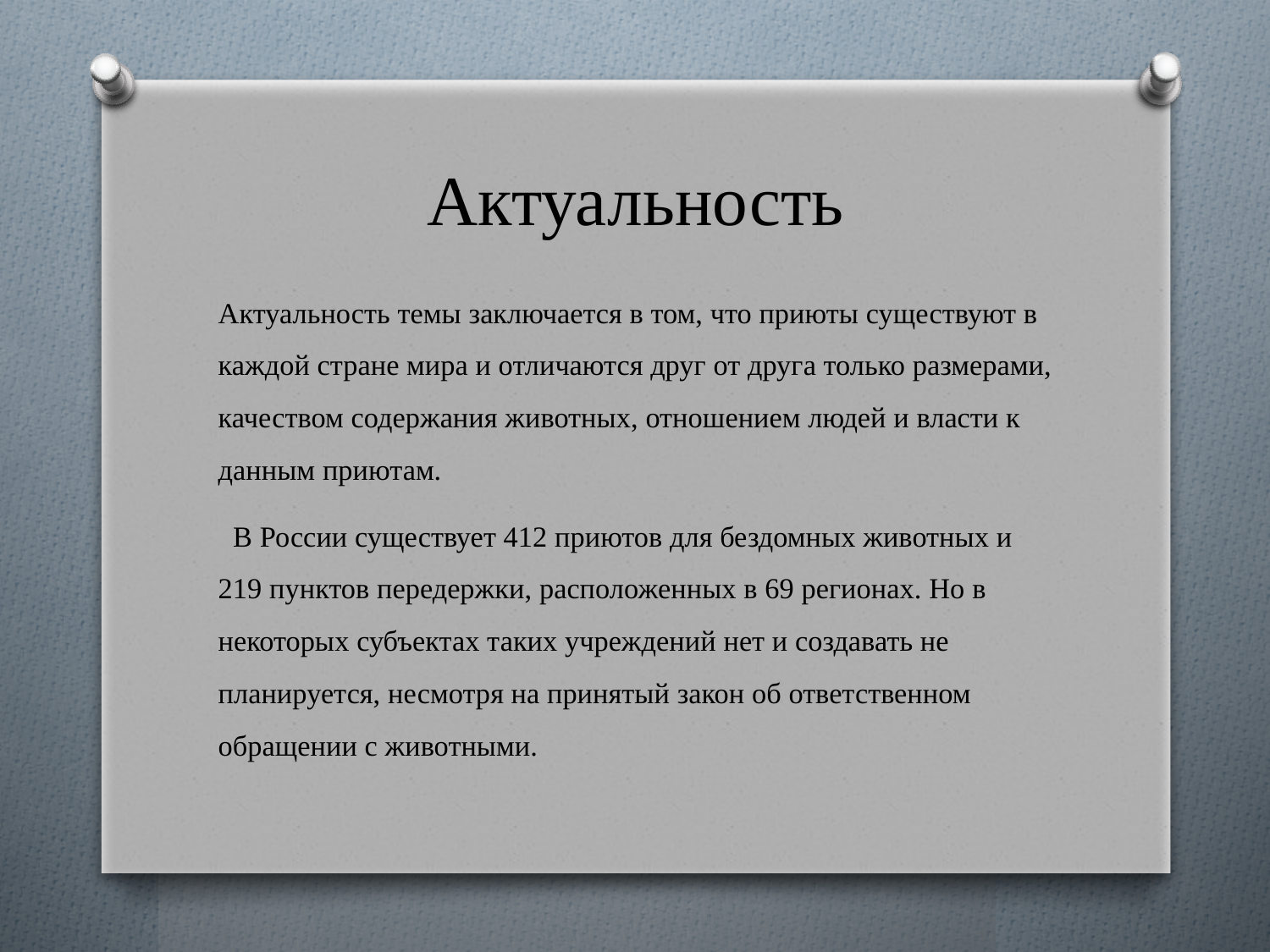

# Актуальность
Актуальность темы заключается в том, что приюты существуют в каждой стране мира и отличаются друг от друга только размерами, качеством содержания животных, отношением людей и власти к данным приютам.
  В России существует 412 приютов для бездомных животных и 219 пунктов передержки, расположенных в 69 регионах. Но в некоторых субъектах таких учреждений нет и создавать не планируется, несмотря на принятый закон об ответственном обращении с животными.